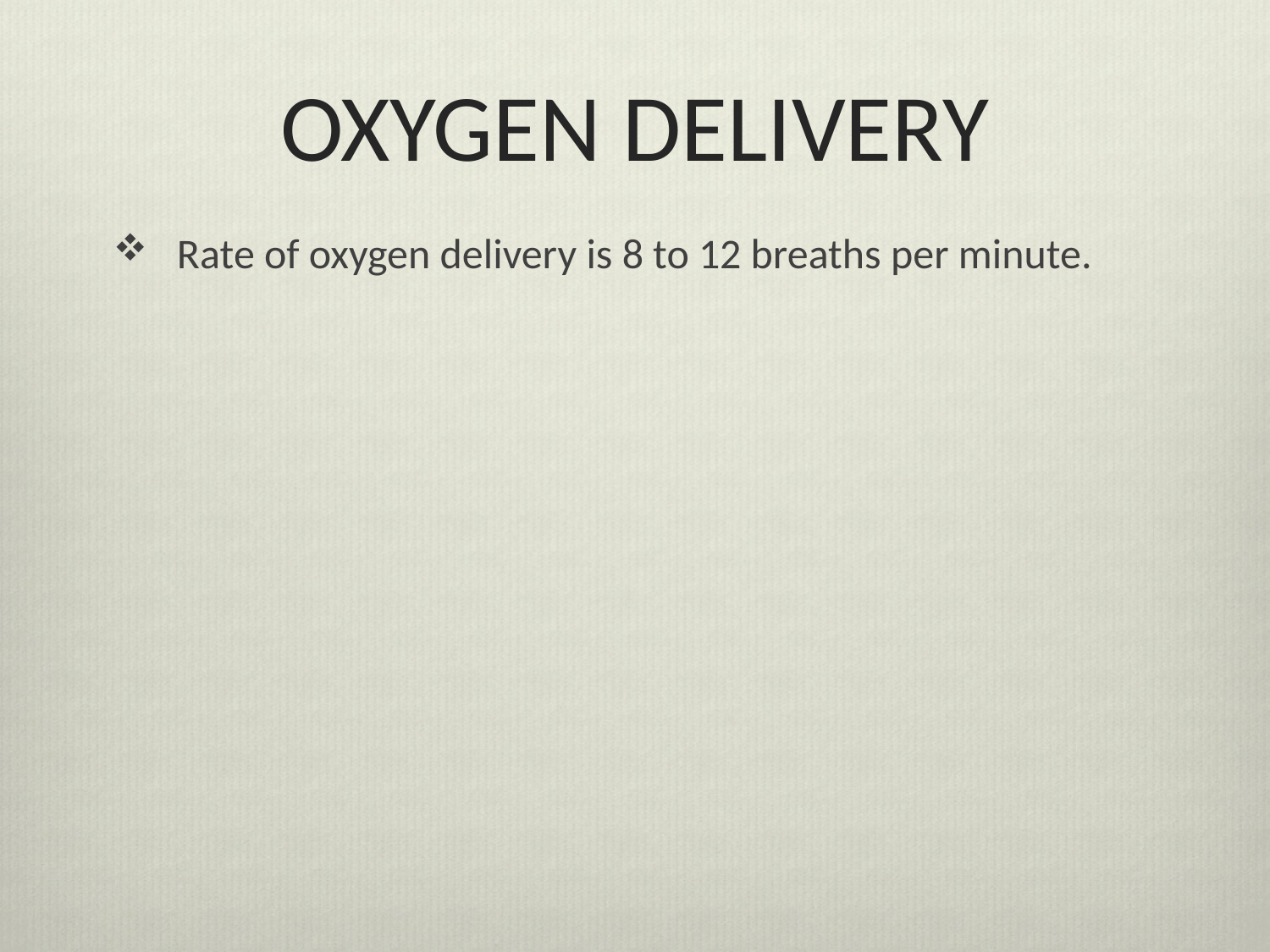

# OXYGEN DELIVERY
Rate of oxygen delivery is 8 to 12 breaths per minute.